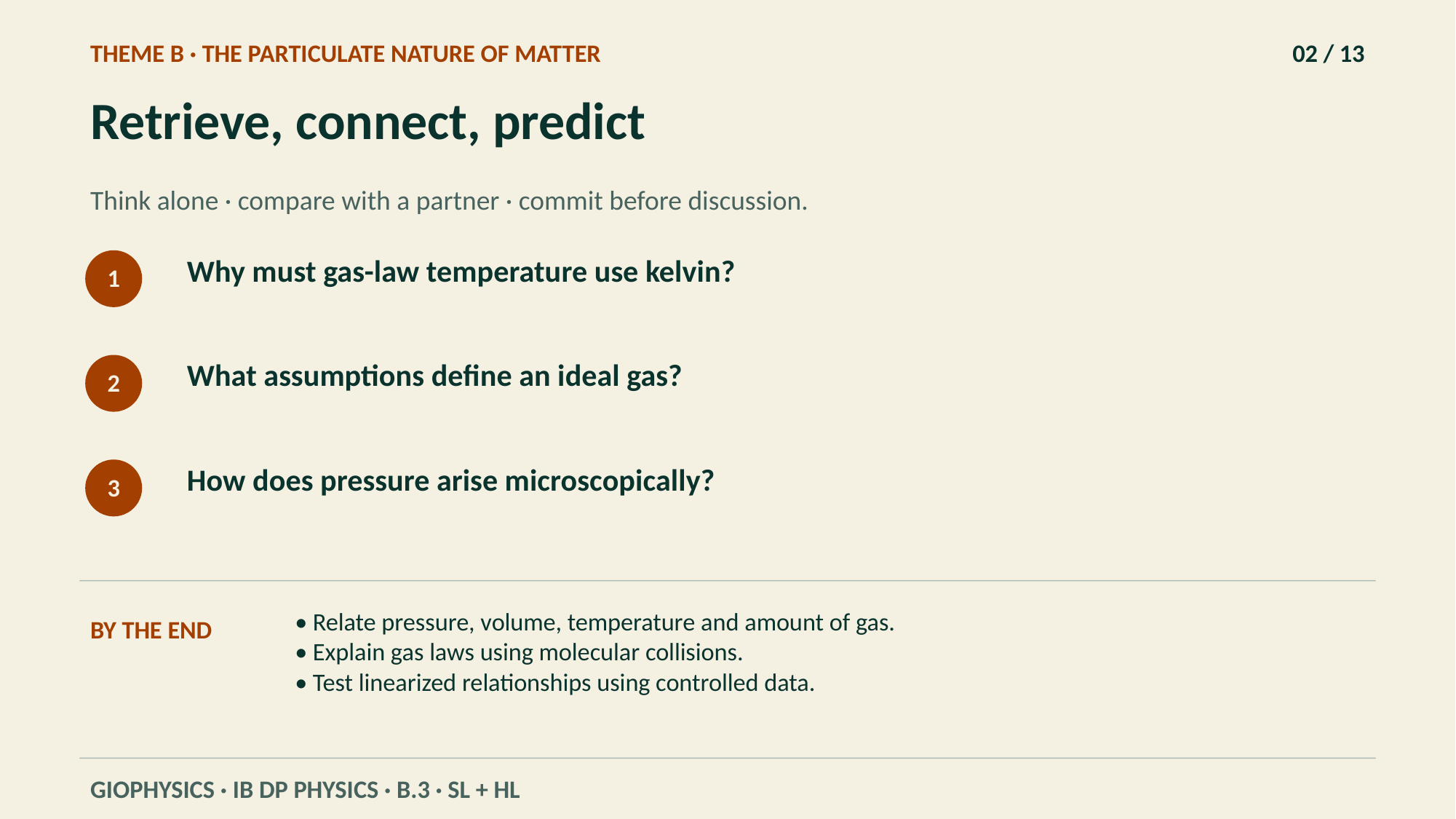

THEME B · THE PARTICULATE NATURE OF MATTER
02 / 13
Retrieve, connect, predict
Think alone · compare with a partner · commit before discussion.
Why must gas-law temperature use kelvin?

1
What assumptions define an ideal gas?

2
How does pressure arise microscopically?

3

• Relate pressure, volume, temperature and amount of gas.
• Explain gas laws using molecular collisions.
• Test linearized relationships using controlled data.
BY THE END

GIOPHYSICS · IB DP PHYSICS · B.3 · SL + HL